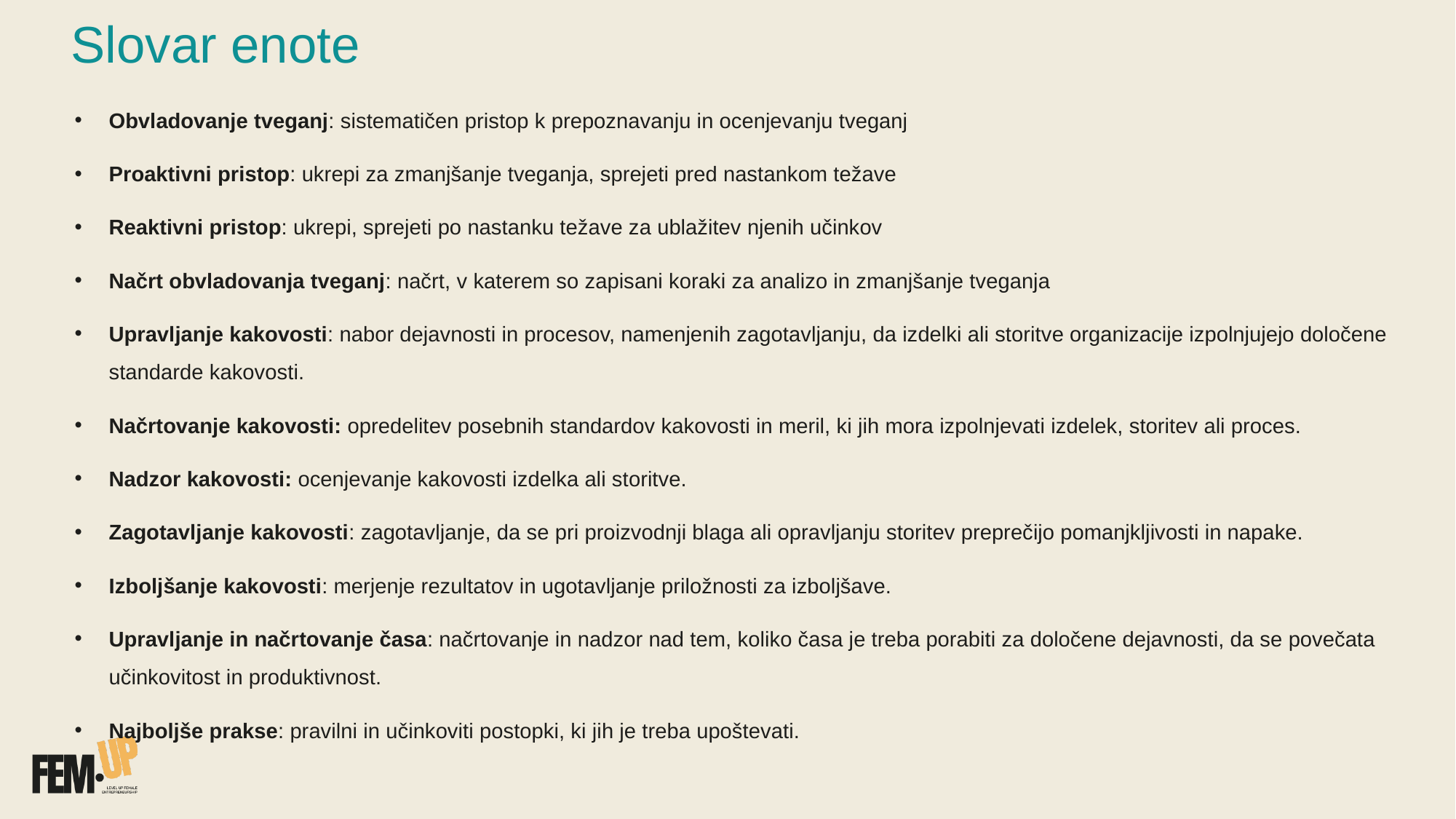

Slovar enote
Obvladovanje tveganj: sistematičen pristop k prepoznavanju in ocenjevanju tveganj
Proaktivni pristop: ukrepi za zmanjšanje tveganja, sprejeti pred nastankom težave
Reaktivni pristop: ukrepi, sprejeti po nastanku težave za ublažitev njenih učinkov
Načrt obvladovanja tveganj: načrt, v katerem so zapisani koraki za analizo in zmanjšanje tveganja
Upravljanje kakovosti: nabor dejavnosti in procesov, namenjenih zagotavljanju, da izdelki ali storitve organizacije izpolnjujejo določene standarde kakovosti.
Načrtovanje kakovosti: opredelitev posebnih standardov kakovosti in meril, ki jih mora izpolnjevati izdelek, storitev ali proces.
Nadzor kakovosti: ocenjevanje kakovosti izdelka ali storitve.
Zagotavljanje kakovosti: zagotavljanje, da se pri proizvodnji blaga ali opravljanju storitev preprečijo pomanjkljivosti in napake.
Izboljšanje kakovosti: merjenje rezultatov in ugotavljanje priložnosti za izboljšave.
Upravljanje in načrtovanje časa: načrtovanje in nadzor nad tem, koliko časa je treba porabiti za določene dejavnosti, da se povečata učinkovitost in produktivnost.
Najboljše prakse: pravilni in učinkoviti postopki, ki jih je treba upoštevati.